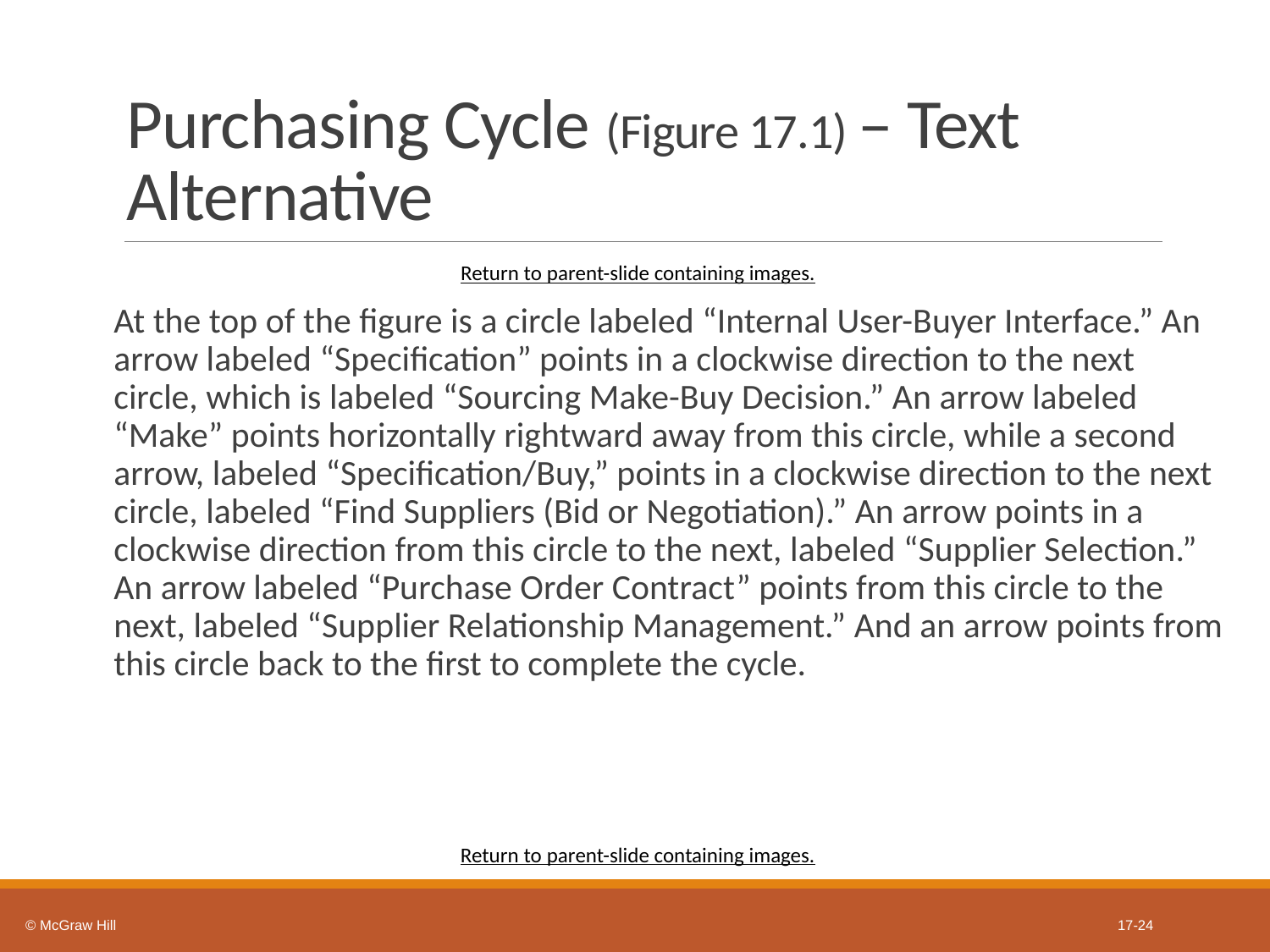

# Purchasing Cycle (Figure 17.1) – Text Alternative
Return to parent-slide containing images.
At the top of the figure is a circle labeled “Internal User-Buyer Interface.” An arrow labeled “Specification” points in a clockwise direction to the next circle, which is labeled “Sourcing Make-Buy Decision.” An arrow labeled “Make” points horizontally rightward away from this circle, while a second arrow, labeled “Specification/Buy,” points in a clockwise direction to the next circle, labeled “Find Suppliers (Bid or Negotiation).” An arrow points in a clockwise direction from this circle to the next, labeled “Supplier Selection.” An arrow labeled “Purchase Order Contract” points from this circle to the next, labeled “Supplier Relationship Management.” And an arrow points from this circle back to the first to complete the cycle.
Return to parent-slide containing images.